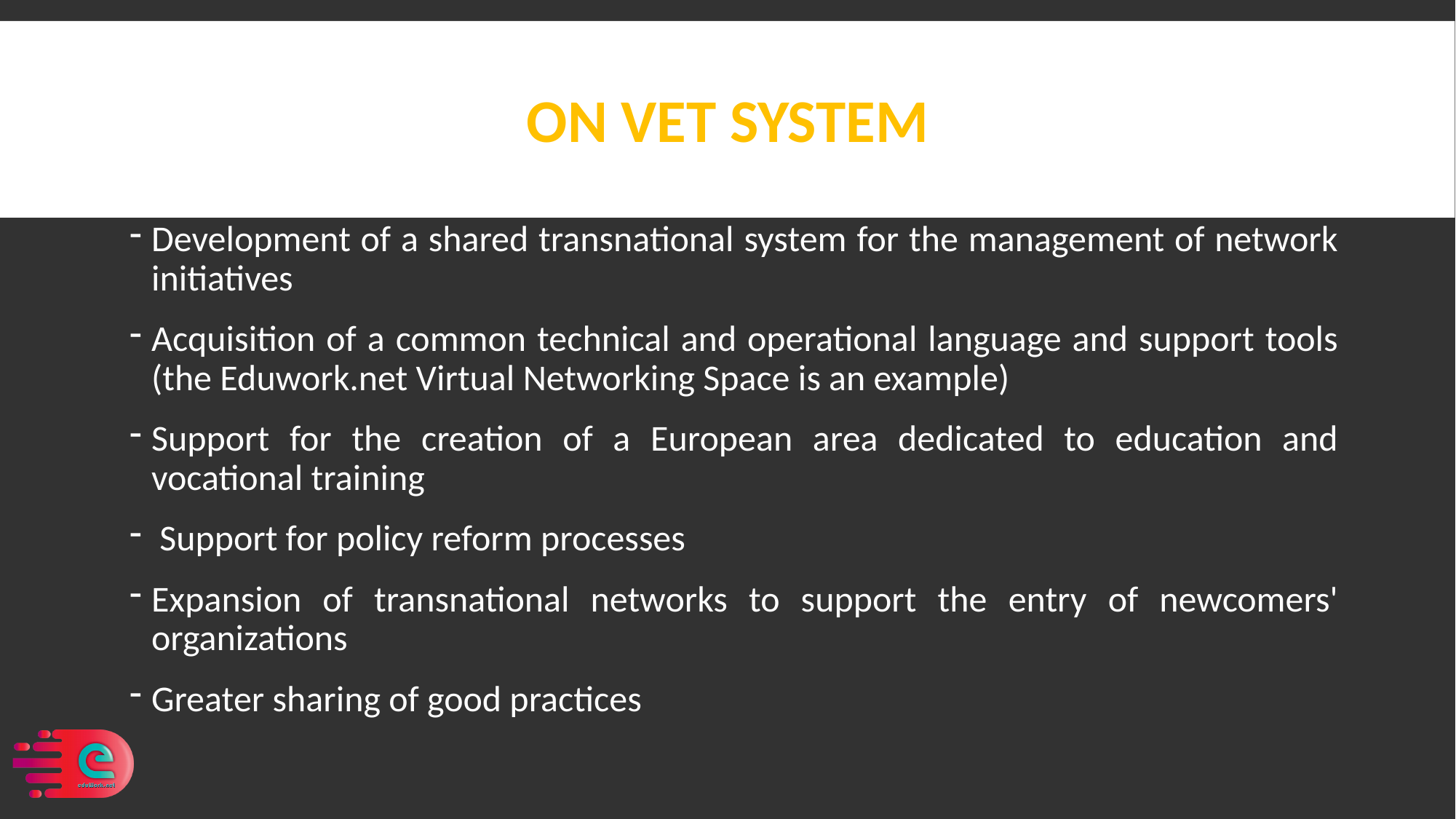

# ON VET SYSTEM
Development of a shared transnational system for the management of network initiatives
Acquisition of a common technical and operational language and support tools (the Eduwork.net Virtual Networking Space is an example)
Support for the creation of a European area dedicated to education and vocational training
 Support for policy reform processes
Expansion of transnational networks to support the entry of newcomers' organizations
Greater sharing of good practices